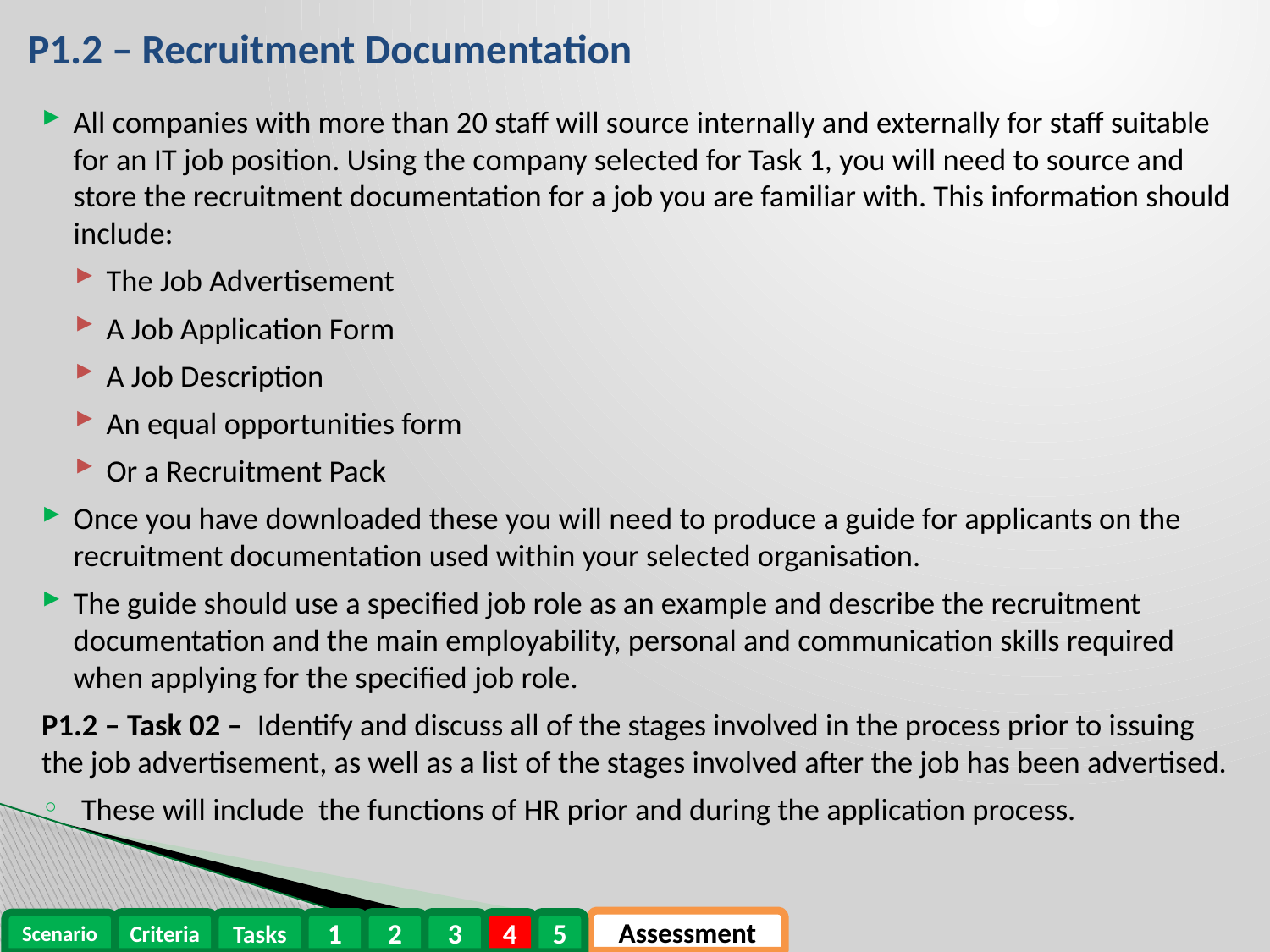

# P1.2 – Recruitment Documentation
All companies with more than 20 staff will source internally and externally for staff suitable for an IT job position. Using the company selected for Task 1, you will need to source and store the recruitment documentation for a job you are familiar with. This information should include:
The Job Advertisement
A Job Application Form
A Job Description
An equal opportunities form
Or a Recruitment Pack
Once you have downloaded these you will need to produce a guide for applicants on the recruitment documentation used within your selected organisation.
The guide should use a specified job role as an example and describe the recruitment documentation and the main employability, personal and communication skills required when applying for the specified job role.
P1.2 – Task 02 –  Identify and discuss all of the stages involved in the process prior to issuing the job advertisement, as well as a list of the stages involved after the job has been advertised.
These will include  the functions of HR prior and during the application process.